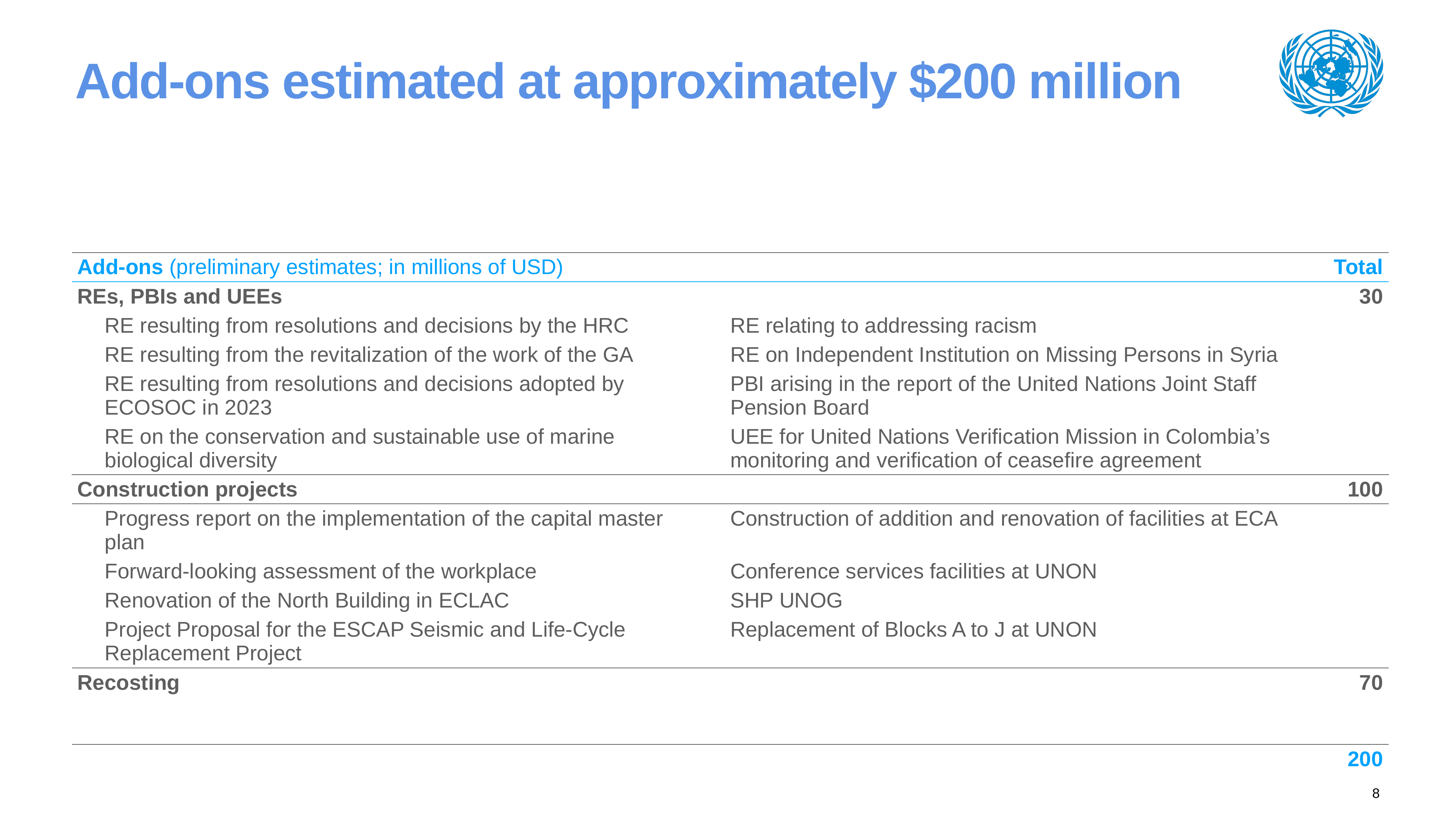

# Add-ons estimated at approximately $200 million
| Add-ons (preliminary estimates; in millions of USD) |  | Total |
| --- | --- | --- |
| REs, PBIs and UEEs |  | 30 |
| RE resulting from resolutions and decisions by the HRC | RE relating to addressing racism |  |
| RE resulting from the revitalization of the work of the GA | RE on Independent Institution on Missing Persons in Syria |  |
| RE resulting from resolutions and decisions adopted by ECOSOC in 2023 | PBI arising in the report of the United Nations Joint Staff Pension Board |  |
| RE on the conservation and sustainable use of marine biological diversity | UEE for United Nations Verification Mission in Colombia’s monitoring and verification of ceasefire agreement |  |
| Construction projects |  | 100 |
| Progress report on the implementation of the capital master plan | Construction of addition and renovation of facilities at ECA |  |
| Forward-looking assessment of the workplace | Conference services facilities at UNON |  |
| Renovation of the North Building in ECLAC | SHP UNOG |  |
| Project Proposal for the ESCAP Seismic and Life-Cycle Replacement Project | Replacement of Blocks A to J at UNON |  |
| Recosting |  | 70 |
|  |  | 200 |
8